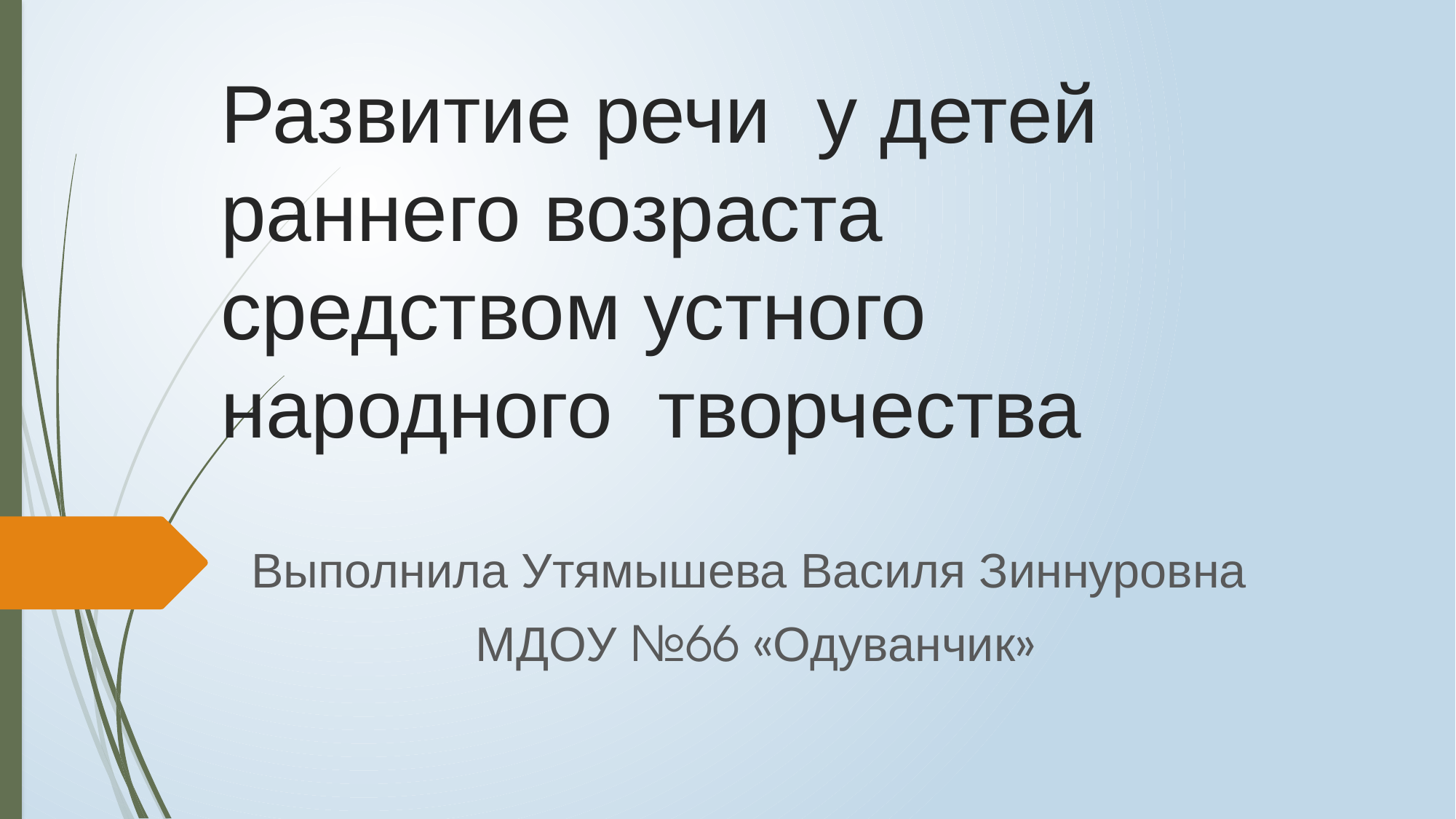

# Развитие речи  у детей  раннего возраста  средством устного народного  творчества
Выполнила Утямышева Василя Зиннуровна
МДОУ №66 «Одуванчик»